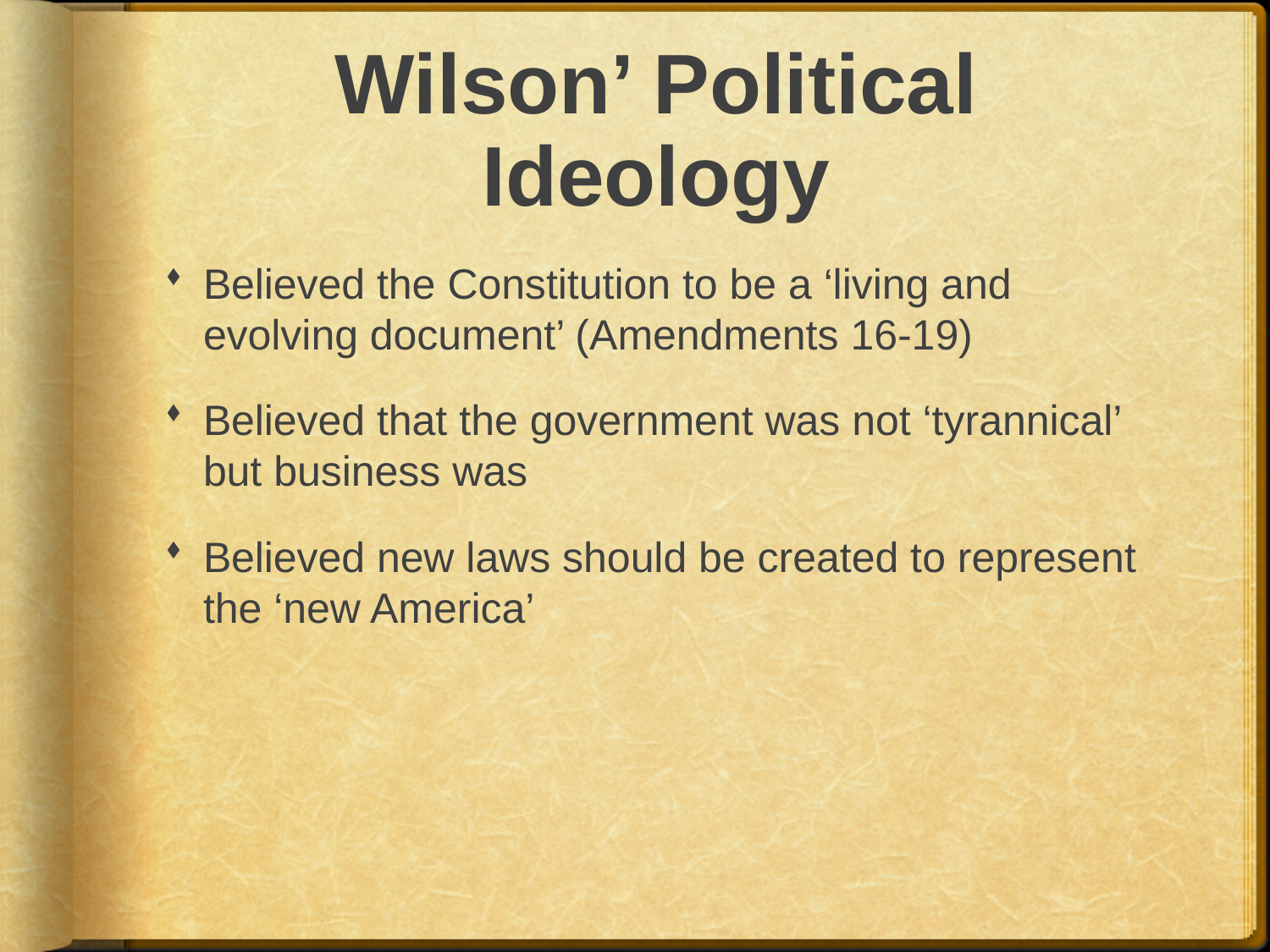

# Wilson’ Political Ideology
Believed the Constitution to be a ‘living and evolving document’ (Amendments 16-19)
Believed that the government was not ‘tyrannical’ but business was
Believed new laws should be created to represent the ‘new America’